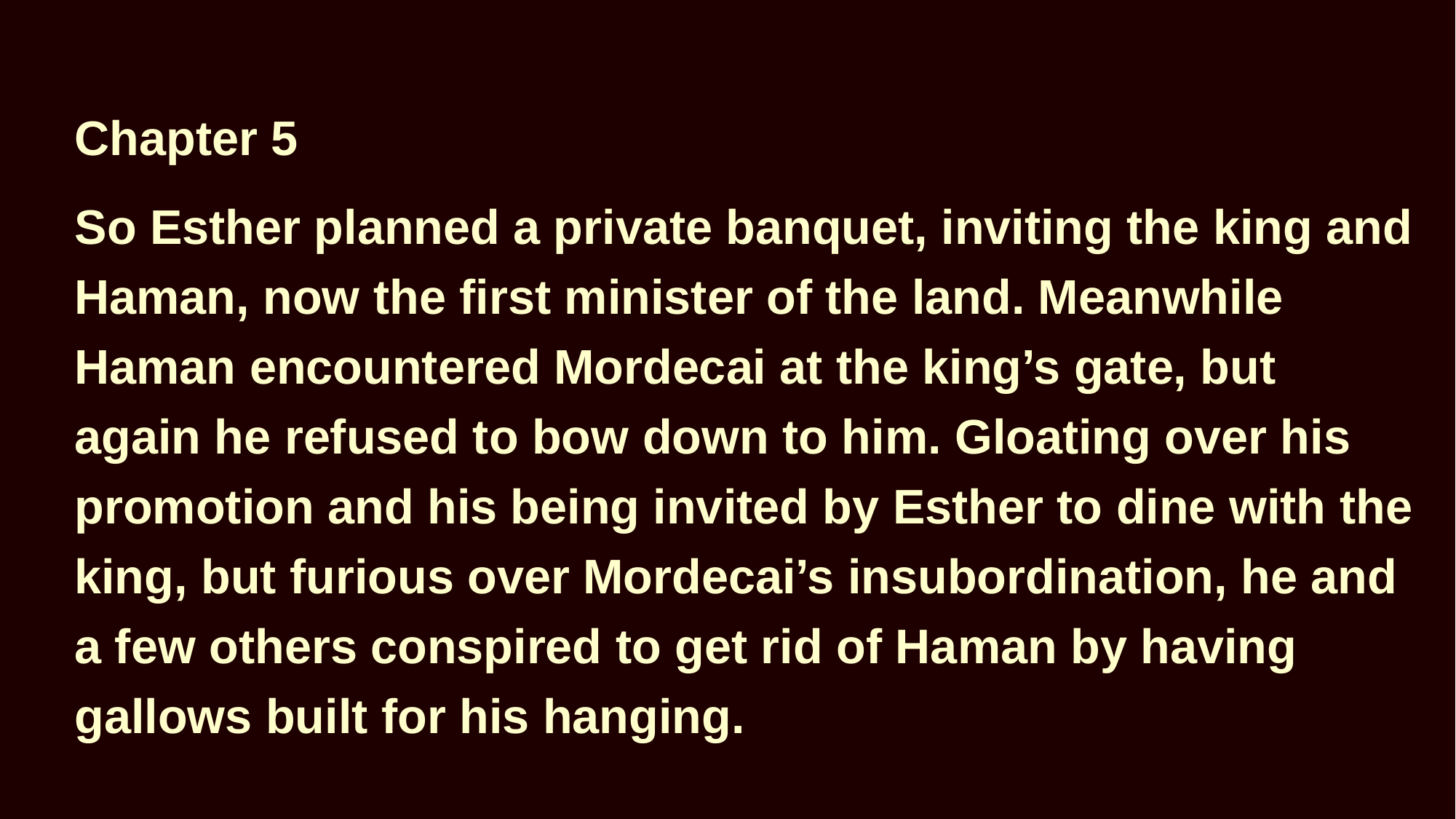

Chapter 5
So Esther planned a private banquet, inviting the king and Haman, now the first minister of the land. Meanwhile Haman encountered Mordecai at the king’s gate, but again he refused to bow down to him. Gloating over his promotion and his being invited by Esther to dine with the king, but furious over Mordecai’s insubordination, he and a few others conspired to get rid of Haman by having gallows built for his hanging.